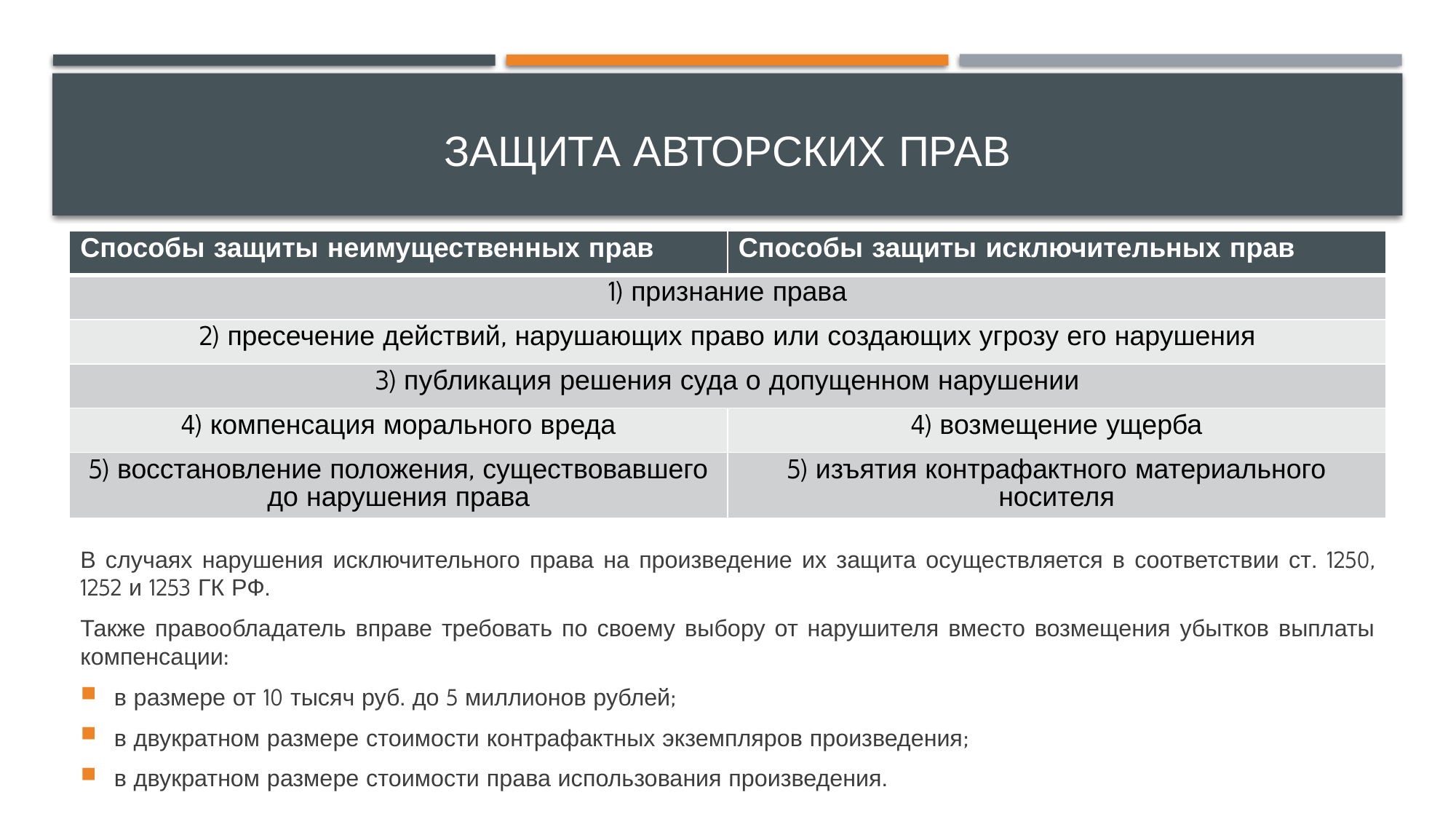

# Защита авторских прав
| Способы защиты неимущественных прав | Способы защиты исключительных прав |
| --- | --- |
| 1) признание права |  |
| 2) пресечение действий, нарушающих право или создающих угрозу его нарушения |  |
| 3) публикация решения суда о допущенном нарушении |  |
| 4) компенсация морального вреда | 4) возмещение ущерба |
| 5) восстановление положения, существовавшего до нарушения права | 5) изъятия контрафактного материального носителя |

В случаях нарушения исключительного права на произведение их защита осуществляется в соответствии ст. 1250, 1252 и 1253 ГК РФ.
Также правообладатель вправе требовать по своему выбору от нарушителя вместо возмещения убытков выплаты компенсации:
в размере от 10 тысяч руб. до 5 миллионов рублей;
в двукратном размере стоимости контрафактных экземпляров произведения;
в двукратном размере стоимости права использования произведения.